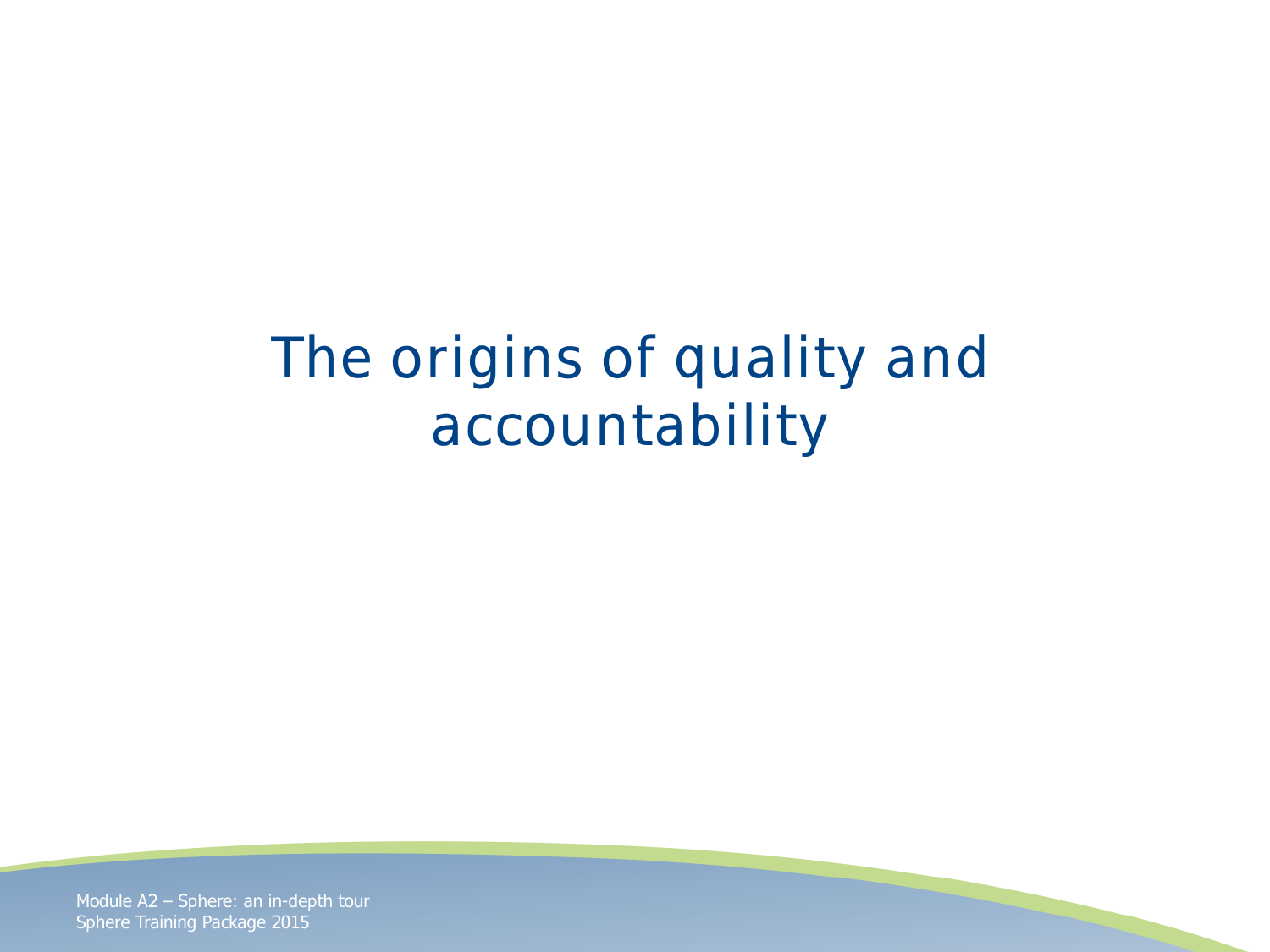

# The origins of quality and accountability
Module A2 – Sphere: an in-depth tour
Sphere Training Package 2015